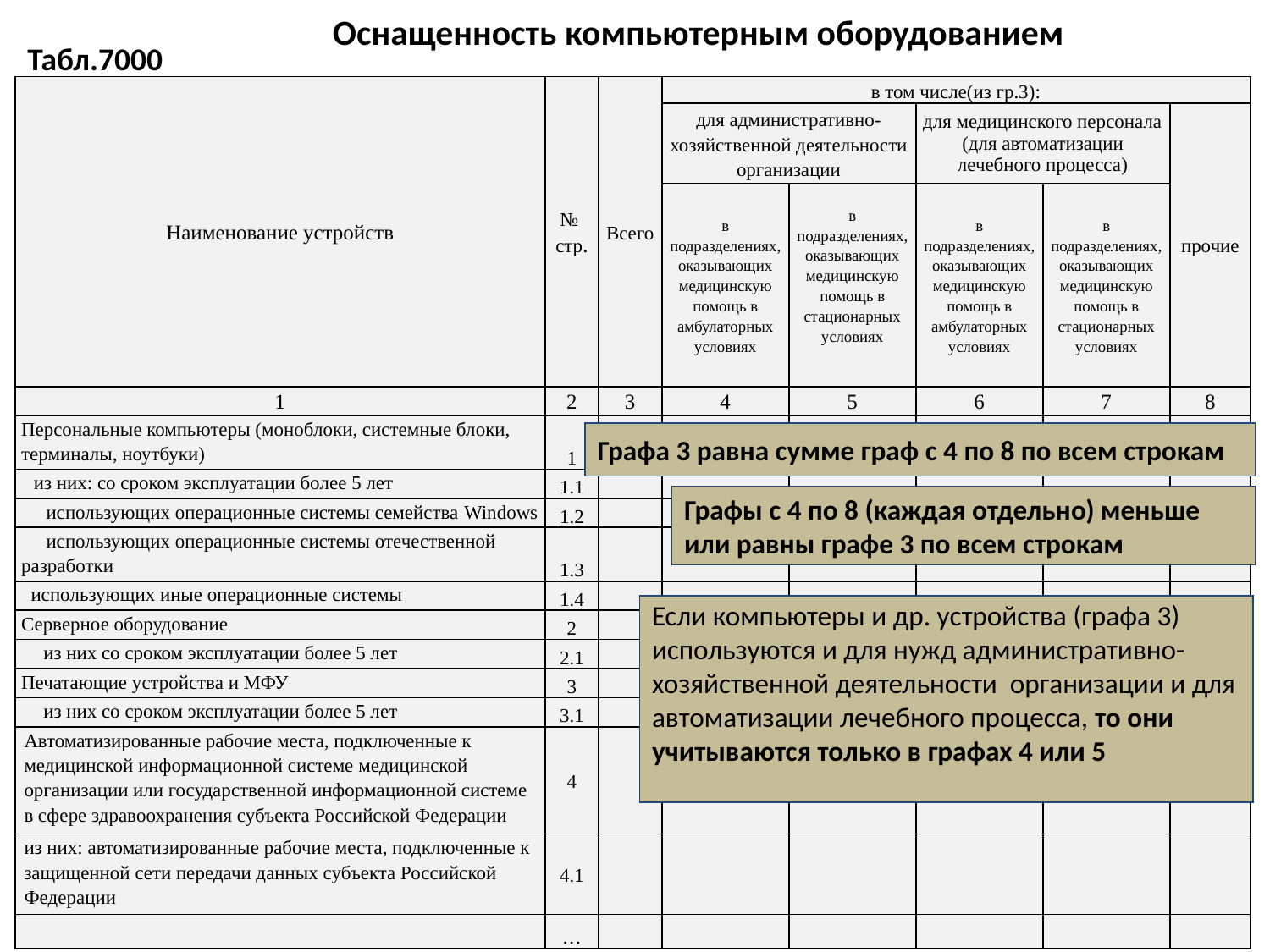

Оснащенность компьютерным оборудованием
Табл.7000
| Наименование устройств | № стр. | Всего | в том числе(из гр.3): |  |  |  |  |
| --- | --- | --- | --- | --- | --- | --- | --- |
|  |  |  | для административно-хозяйственной деятельности организации |  | для медицинского персонала (для автоматизации лечебного процесса) |  | прочие |
|  |  |  | в подразделениях, оказывающих медицинскую помощь в амбулаторных условиях | в подразделениях, оказывающих медицинскую помощь в стационарных условиях | в подразделениях, оказывающих медицинскую помощь в амбулаторных условиях | в подразделениях, оказывающих медицинскую помощь в стационарных условиях |  |
| 1 | 2 | 3 | 4 | 5 | 6 | 7 | 8 |
| Персональные компьютеры (моноблоки, системные блоки, терминалы, ноутбуки) | 1 |  |  |  |  |  |  |
| из них: со сроком эксплуатации более 5 лет | 1.1 |  |  |  |  |  |  |
| использующих операционные системы семейства Windows | 1.2 |  |  |  |  |  |  |
| использующих операционные системы отечественной разработки | 1.3 |  |  |  |  |  |  |
| использующих иные операционные системы | 1.4 |  |  |  |  |  |  |
| Серверное оборудование | 2 |  |  |  |  |  |  |
| из них со сроком эксплуатации более 5 лет | 2.1 |  |  |  |  |  |  |
| Печатающие устройства и МФУ | 3 |  |  |  |  |  |  |
| из них со сроком эксплуатации более 5 лет | 3.1 |  |  |  |  |  |  |
| Автоматизированные рабочие места, подключенные к медицинской информационной системе медицинской организации или государственной информационной системе в сфере здравоохранения субъекта Российской Федерации | 4 |  |  |  |  |  |  |
| из них: автоматизированные рабочие места, подключенные к защищенной сети передачи данных субъекта Российской Федерации | 4.1 |  |  |  |  |  |  |
|  | … |  |  |  |  |  |  |
Графа 3 равна сумме граф с 4 по 8 по всем строкам
Графы с 4 по 8 (каждая отдельно) меньше или равны графе 3 по всем строкам
Если компьютеры и др. устройства (графа 3) используются и для нужд административно-хозяйственной деятельности  организации и для автоматизации лечебного процесса, то они учитываются только в графах 4 или 5

79